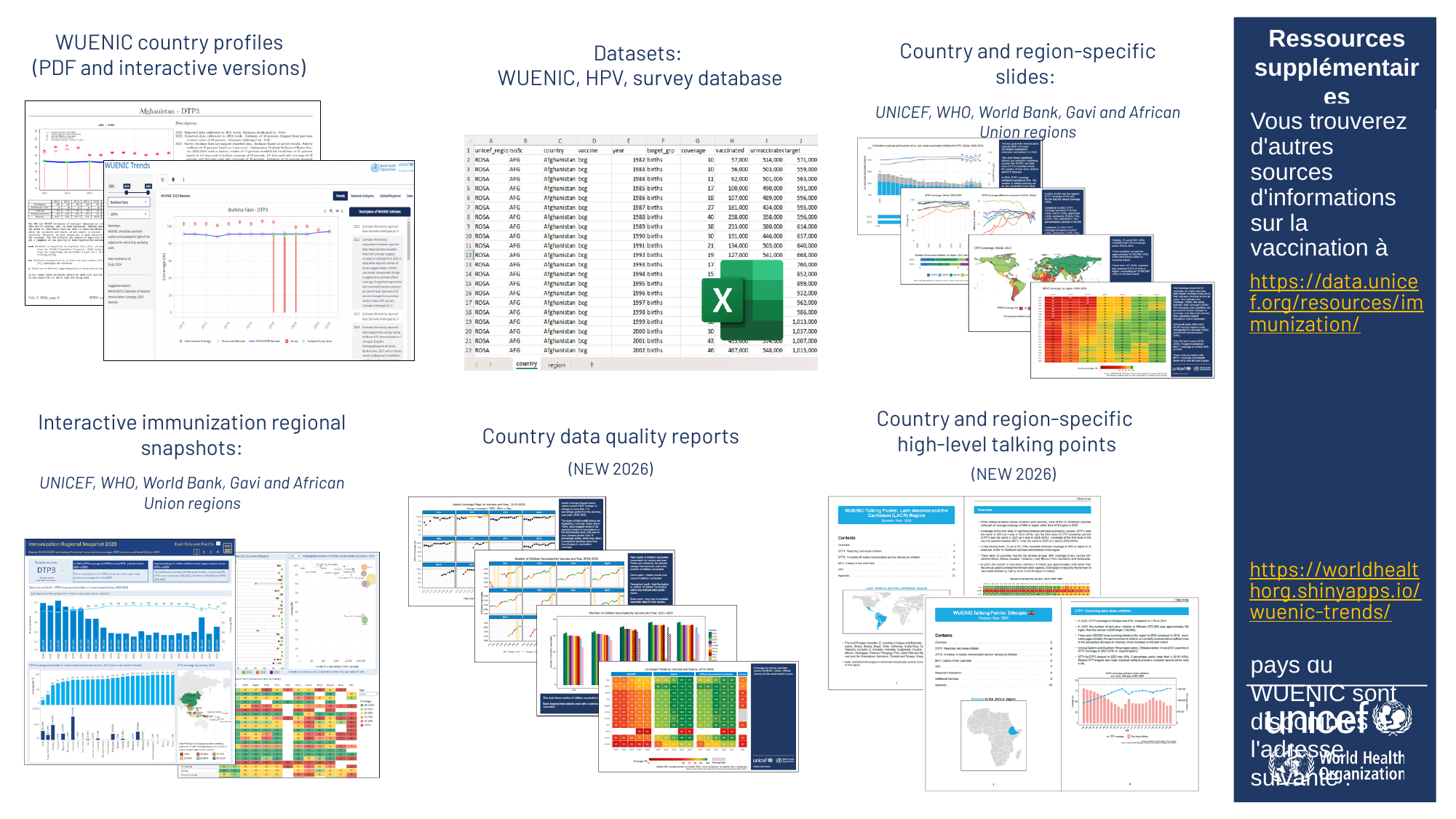

# Ressources supplémentaires
Vous trouverez d'autres sources d'informations sur la vaccination à l'adresse suivante :

Les profils interactifs des pays du WUENIC sont disponibles à l'adresse suivante :
https://data.unicef.org/resources/immunization/
https://worldhealthorg.shinyapps.io/wuenic-trends/